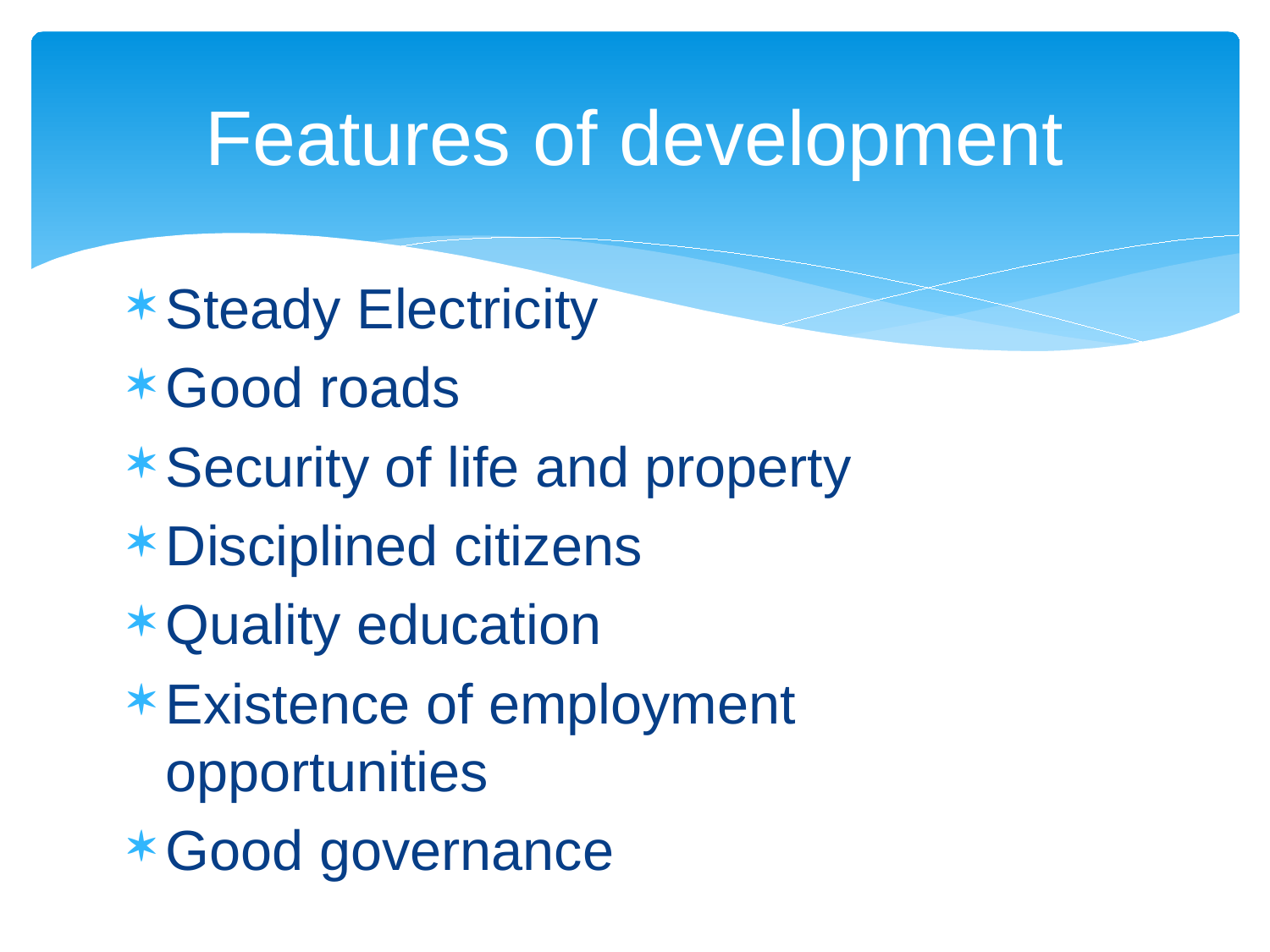

# Features of development
Steady Electricity
Good roads
Security of life and property
Disciplined citizens
Quality education
Existence of employment opportunities
Good governance